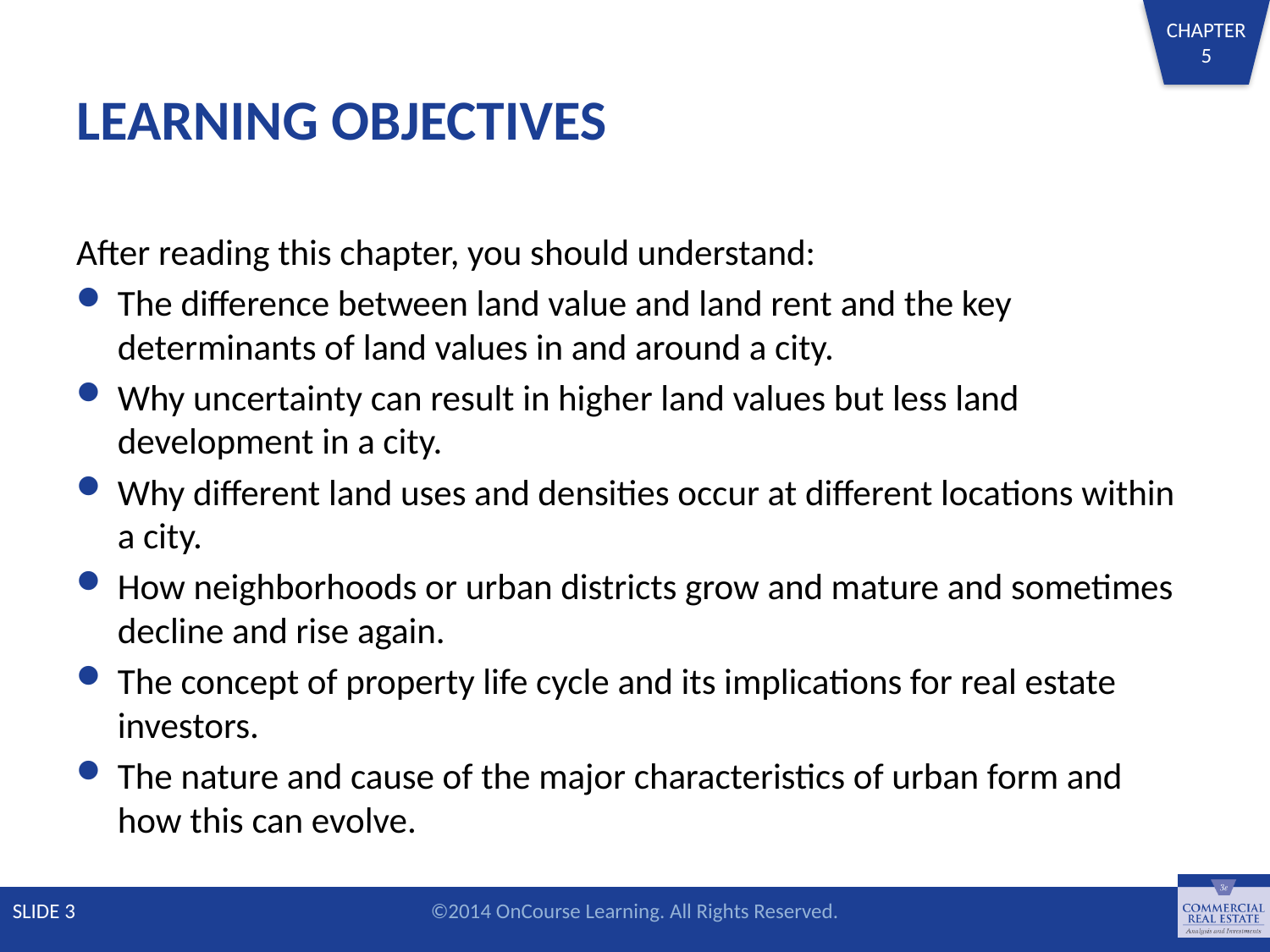

# LEARNING OBJECTIVES
After reading this chapter, you should understand:
The difference between land value and land rent and the key determinants of land values in and around a city.
Why uncertainty can result in higher land values but less land development in a city.
Why different land uses and densities occur at different locations within a city.
How neighborhoods or urban districts grow and mature and sometimes decline and rise again.
The concept of property life cycle and its implications for real estate investors.
The nature and cause of the major characteristics of urban form and how this can evolve.
SLIDE 3